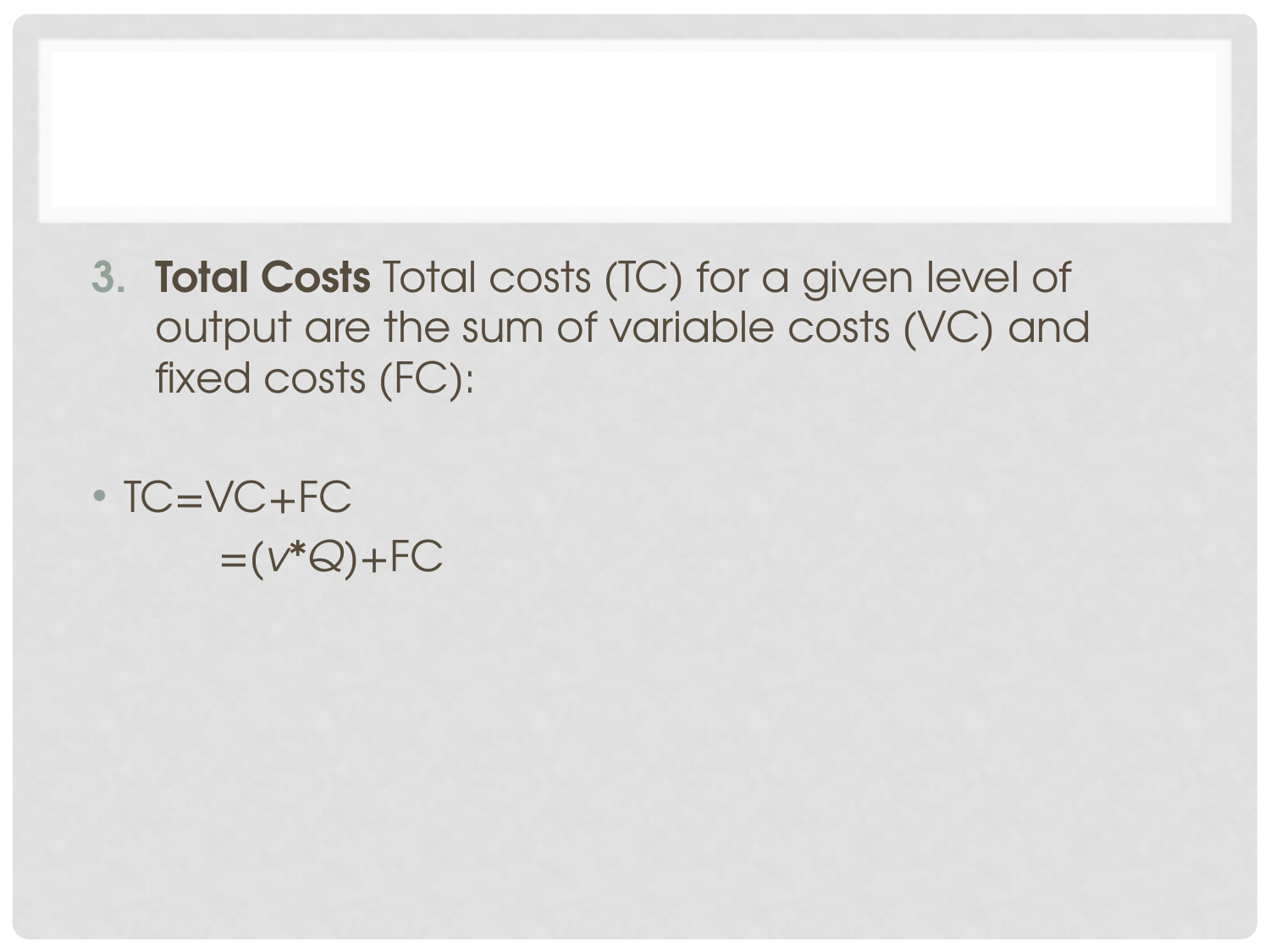

#
Total Costs Total costs (TC) for a given level of output are the sum of variable costs (VC) and fixed costs (FC):

TC=VC+FC
	=(v*Q)+FC